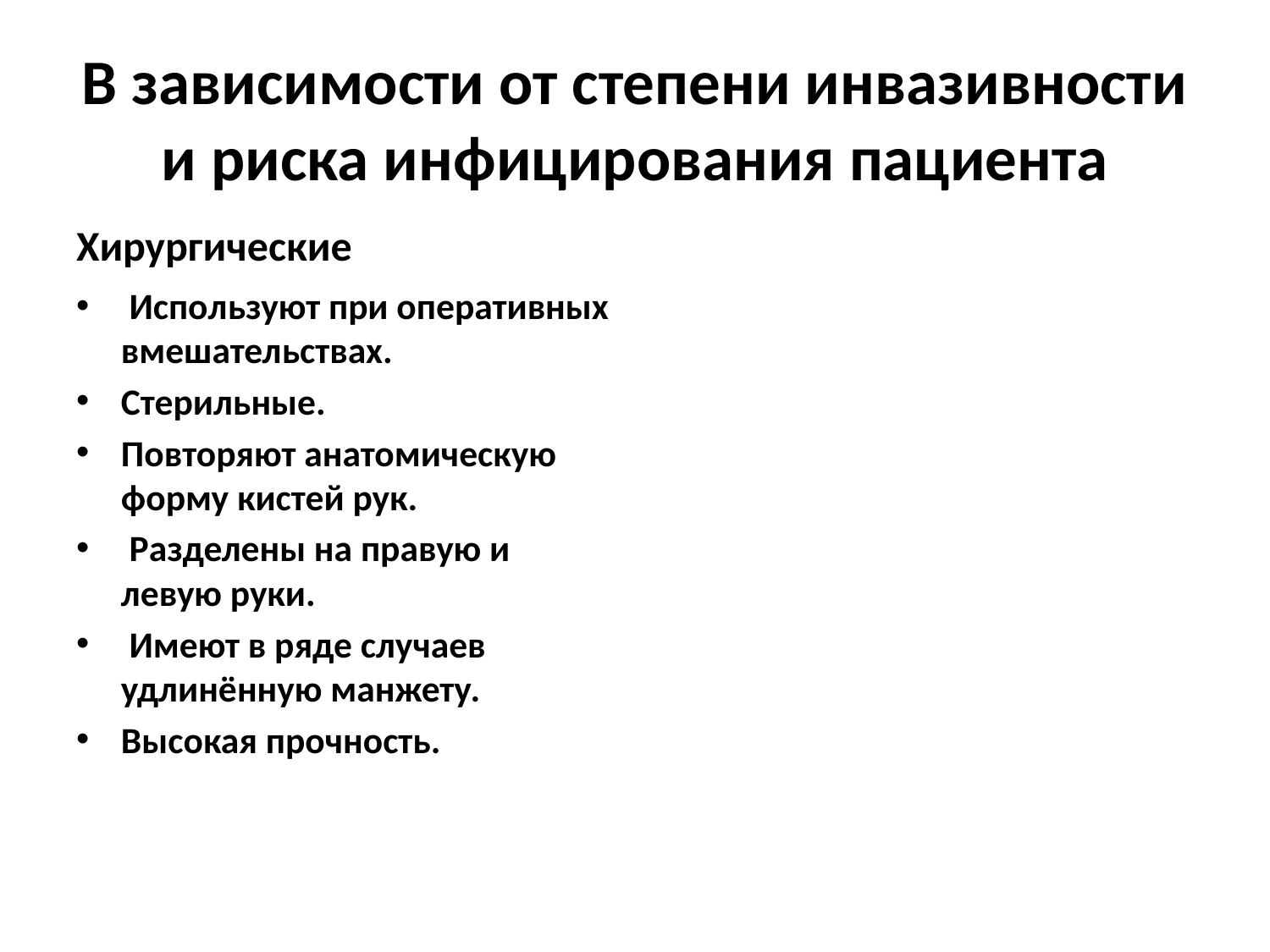

# В зависимости от степени инвазивности и риска инфицирования пациента
Хирургические

 Используют при оперативных вмешательствах.
Стерильные.
Повторяют анатомическую форму кистей рук.
 Разделены на правую и левую руки.
 Имеют в ряде случаев удлинённую манжету.
Высокая прочность.